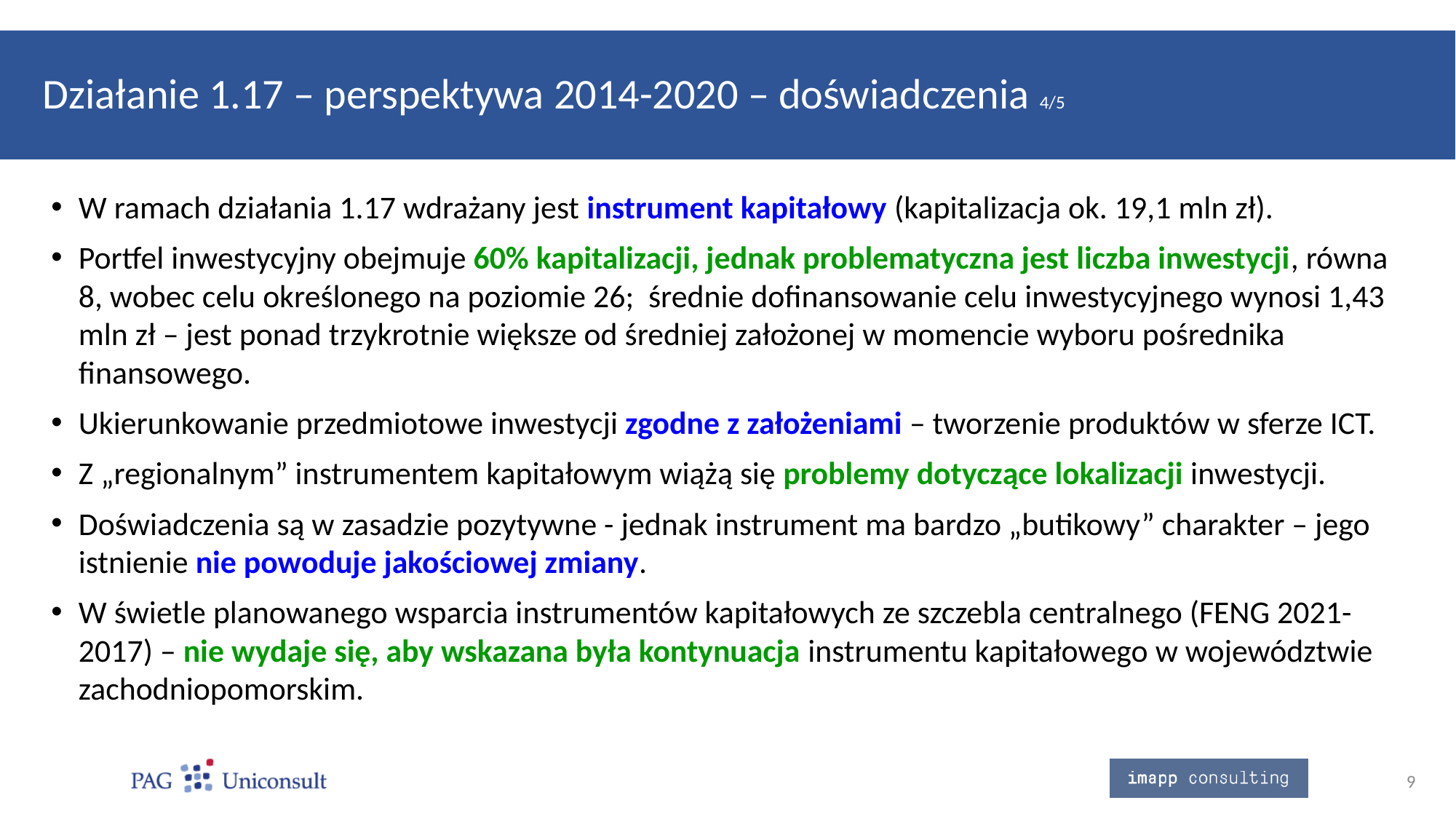

# Działanie 1.17 – perspektywa 2014-2020 – doświadczenia 4/5
W ramach działania 1.17 wdrażany jest instrument kapitałowy (kapitalizacja ok. 19,1 mln zł).
Portfel inwestycyjny obejmuje 60% kapitalizacji, jednak problematyczna jest liczba inwestycji, równa 8, wobec celu określonego na poziomie 26;  średnie dofinansowanie celu inwestycyjnego wynosi 1,43 mln zł – jest ponad trzykrotnie większe od średniej założonej w momencie wyboru pośrednika finansowego.
Ukierunkowanie przedmiotowe inwestycji zgodne z założeniami – tworzenie produktów w sferze ICT.
Z „regionalnym” instrumentem kapitałowym wiążą się problemy dotyczące lokalizacji inwestycji.
Doświadczenia są w zasadzie pozytywne - jednak instrument ma bardzo „butikowy” charakter – jego istnienie nie powoduje jakościowej zmiany.
W świetle planowanego wsparcia instrumentów kapitałowych ze szczebla centralnego (FENG 2021-2017) – nie wydaje się, aby wskazana była kontynuacja instrumentu kapitałowego w województwie zachodniopomorskim.
9